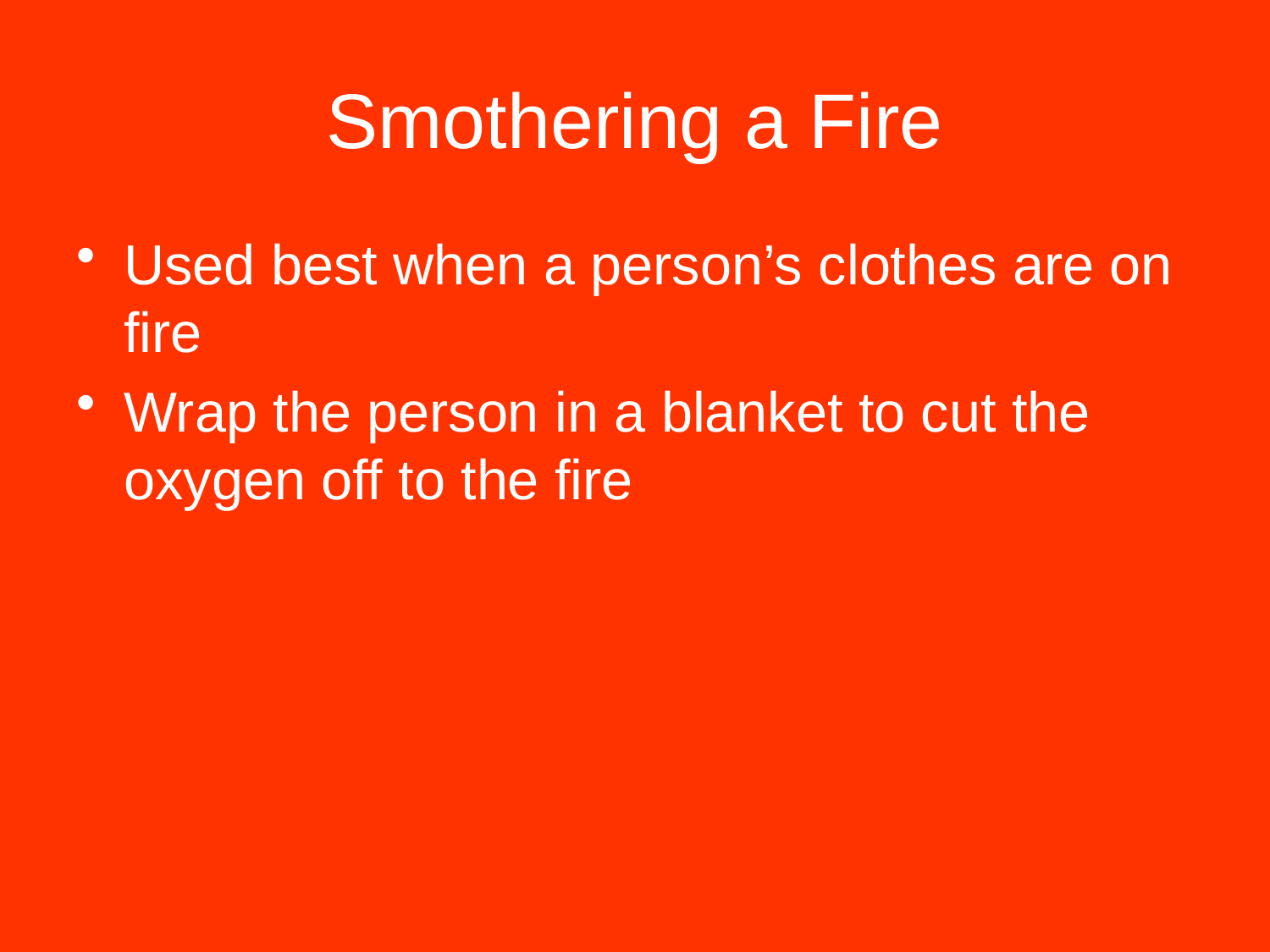

# Smothering a Fire
Used best when a person’s clothes are on fire
Wrap the person in a blanket to cut the oxygen off to the fire